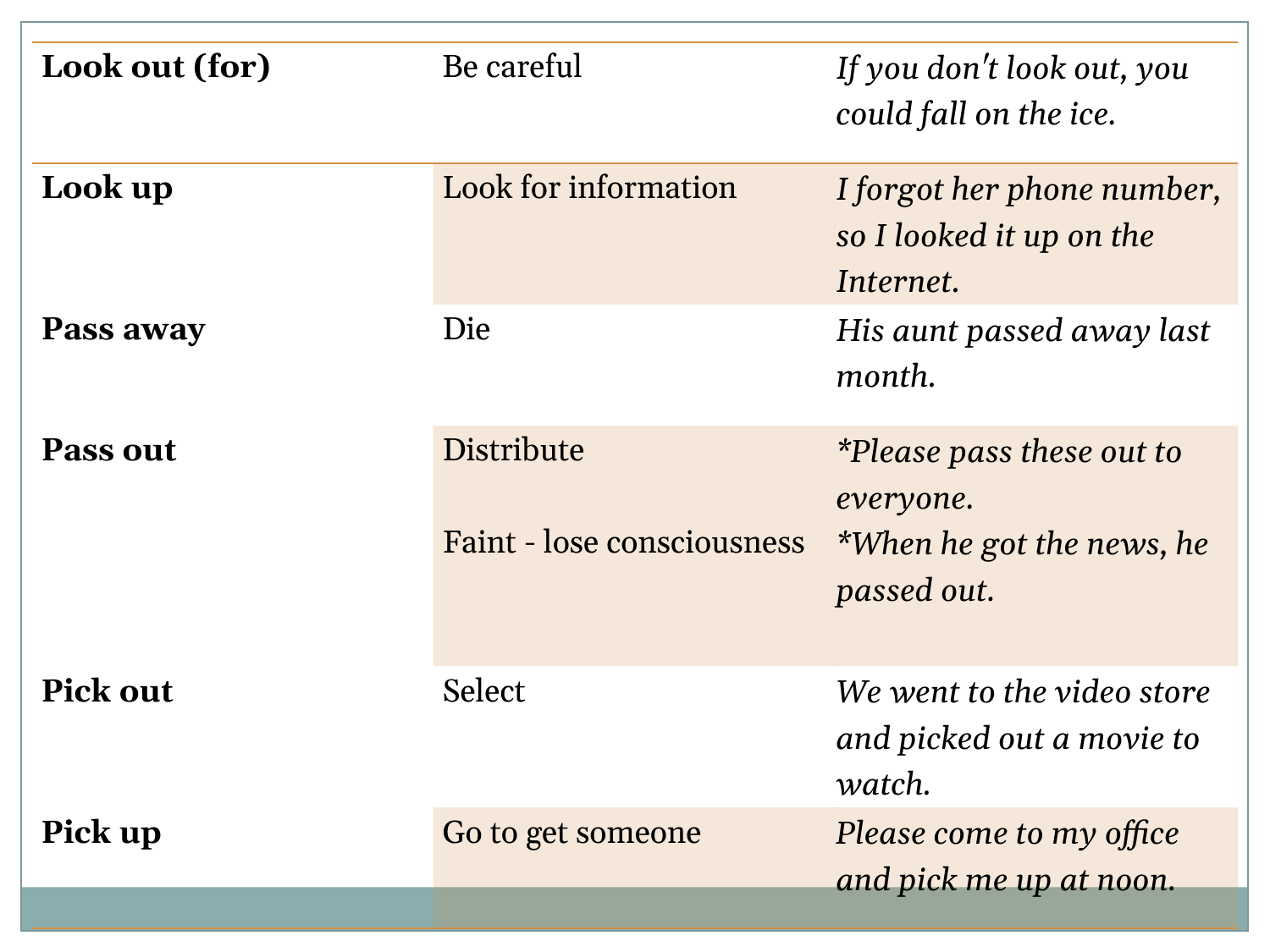

| Look out (for) | Be careful | If you don't look out, you could fall on the ice. |
| --- | --- | --- |
| Look up | Look for information | I forgot her phone number, so I looked it up on the Internet. |
| Pass away | Die | His aunt passed away last month. |
| Pass out | Distribute   Faint - lose consciousness | \*Please pass these out to everyone. \*When he got the news, he passed out. |
| Pick out | Select | We went to the video store and picked out a movie to watch. |
| Pick up | Go to get someone | Please come to my office and pick me up at noon. |